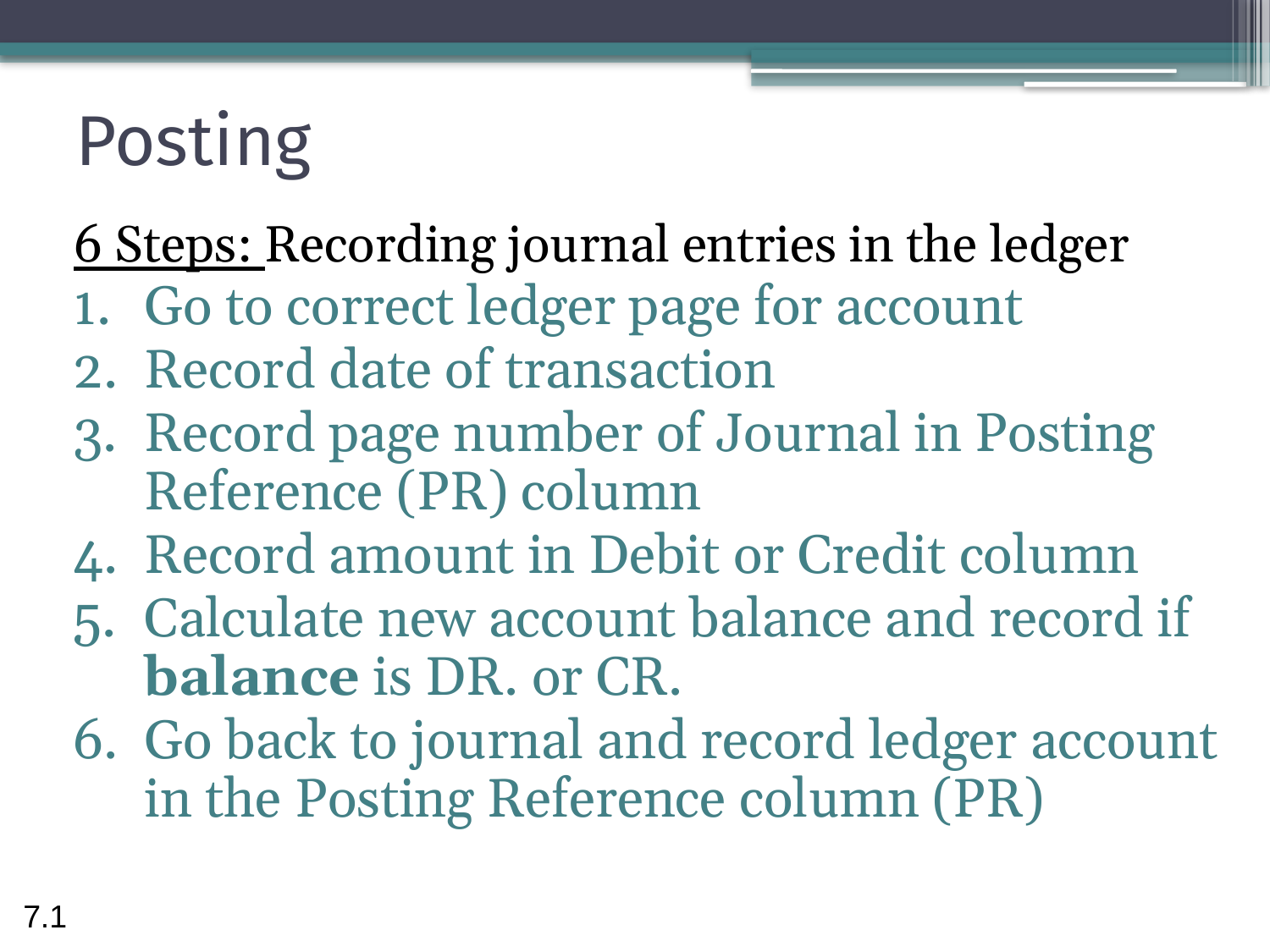

# Posting
     6 Steps: Recording journal entries in the ledger
Go to correct ledger page for account
Record date of transaction
Record page number of Journal in Posting Reference (PR) column
Record amount in Debit or Credit column
Calculate new account balance and record if balance is DR. or CR.
Go back to journal and record ledger account in the Posting Reference column (PR)

7.1